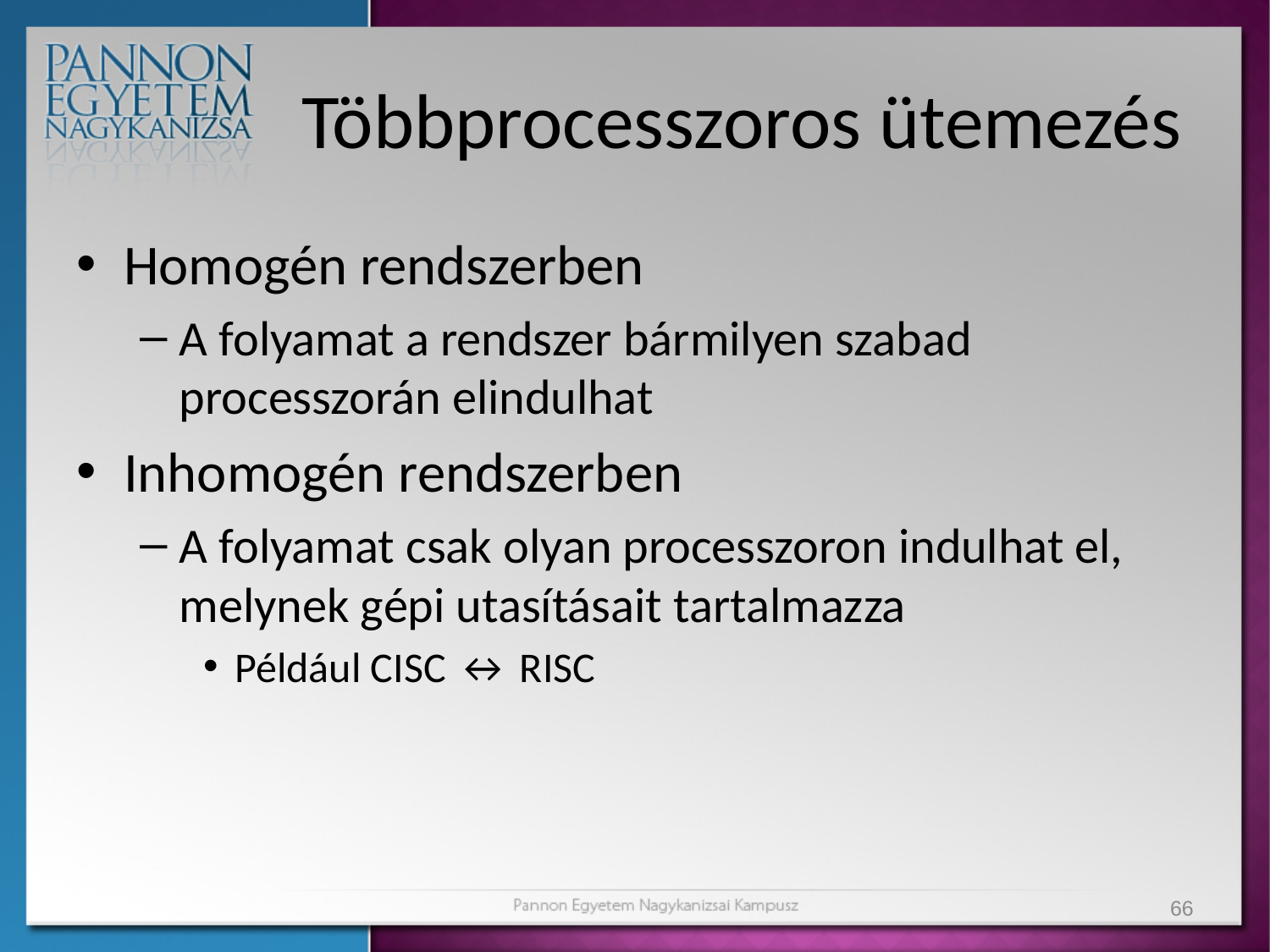

# Többprocesszoros ütemezés
Homogén rendszerben
A folyamat a rendszer bármilyen szabad processzorán elindulhat
Inhomogén rendszerben
A folyamat csak olyan processzoron indulhat el, melynek gépi utasításait tartalmazza
Például CISC ↔ RISC
66